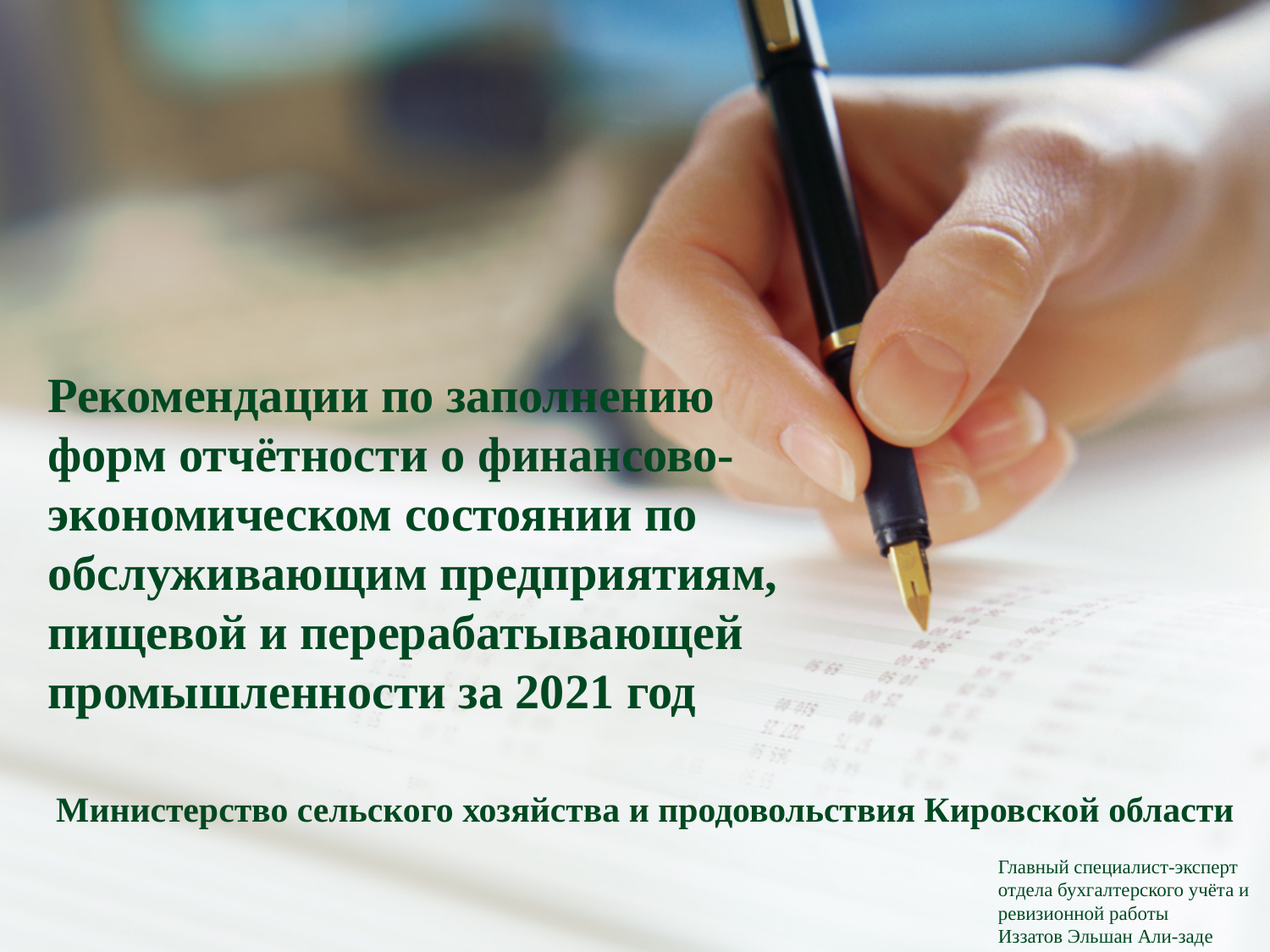

# Рекомендации по заполнению форм отчётности о финансово-экономическом состоянии по обслуживающим предприятиям, пищевой и перерабатывающей промышленности за 2021 год
Министерство сельского хозяйства и продовольствия Кировской области
Главный специалист-эксперт
отдела бухгалтерского учёта и ревизионной работы
Иззатов Эльшан Али-заде